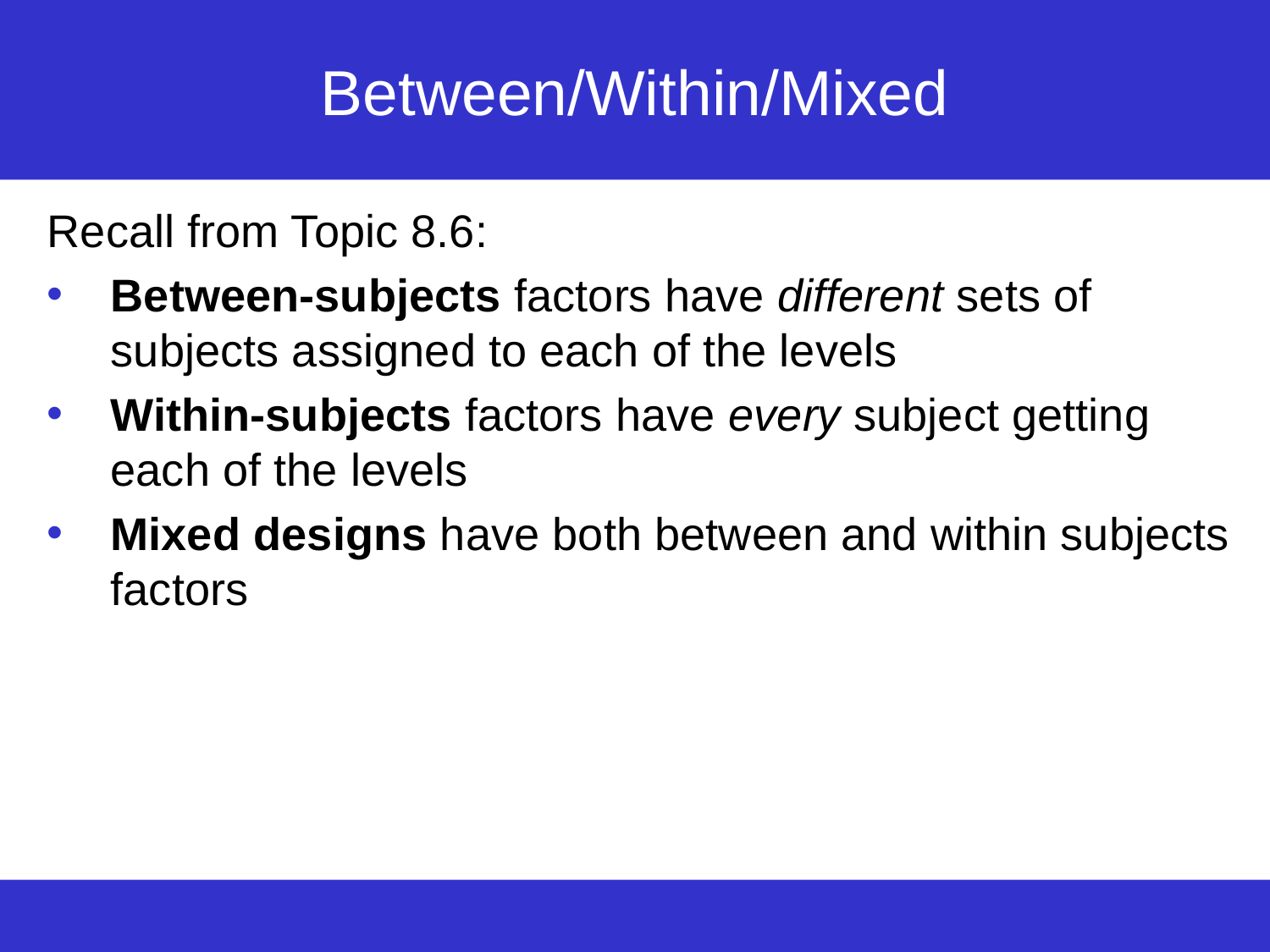

# Between/Within/Mixed
Recall from Topic 8.6:
Between-subjects factors have different sets of subjects assigned to each of the levels
Within-subjects factors have every subject getting each of the levels
Mixed designs have both between and within subjects factors